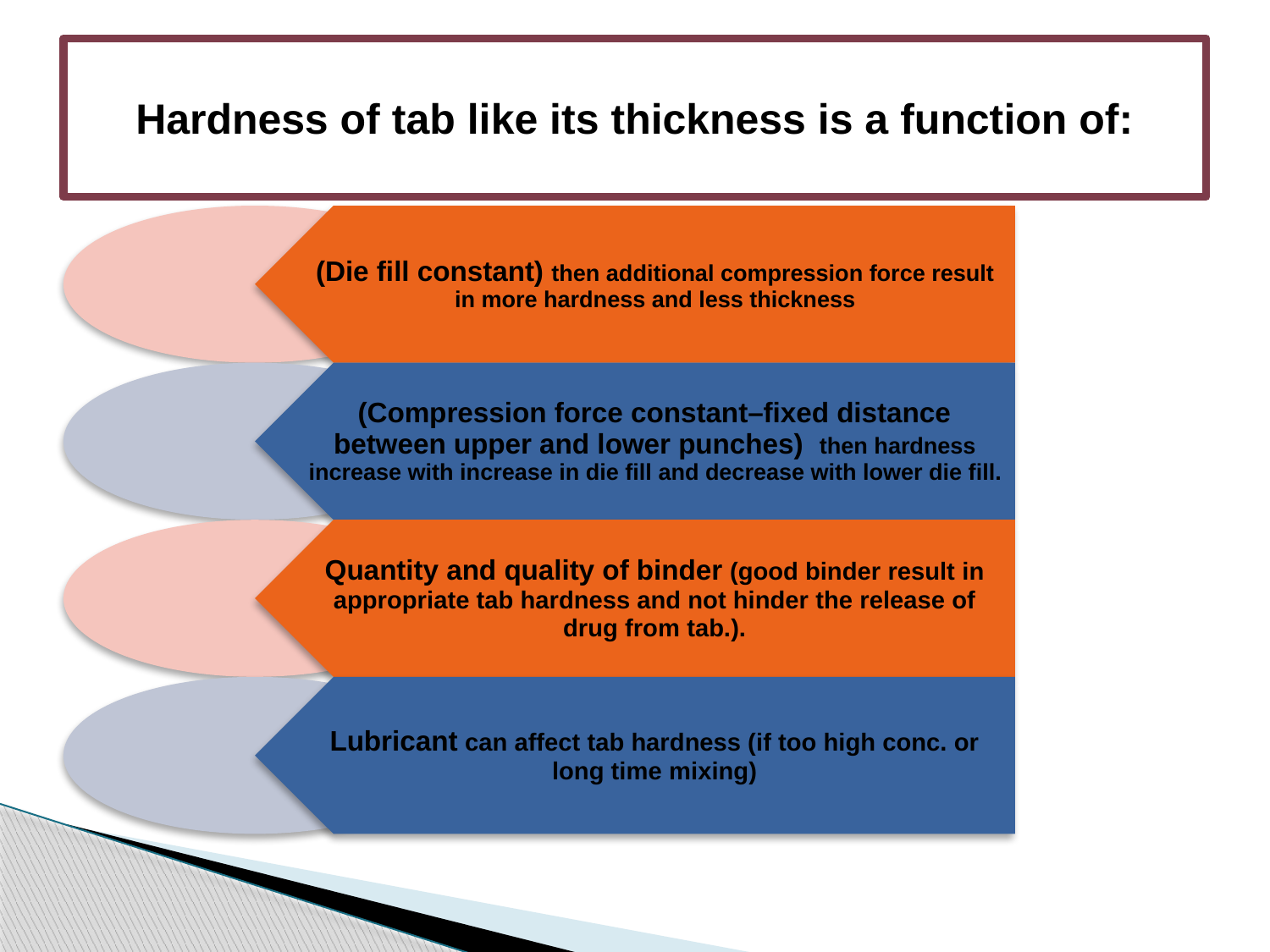

# Hardness of tab like its thickness is a function of:
(Die fill constant) then additional compression force result in more hardness and less thickness
(Compression force constant–fixed distance between upper and lower punches)  then hardness increase with increase in die fill and decrease with lower die fill.
Quantity and quality of binder (good binder result in appropriate tab hardness and not hinder the release of drug from tab.).
Lubricant can affect tab hardness (if too high conc. or long time mixing)